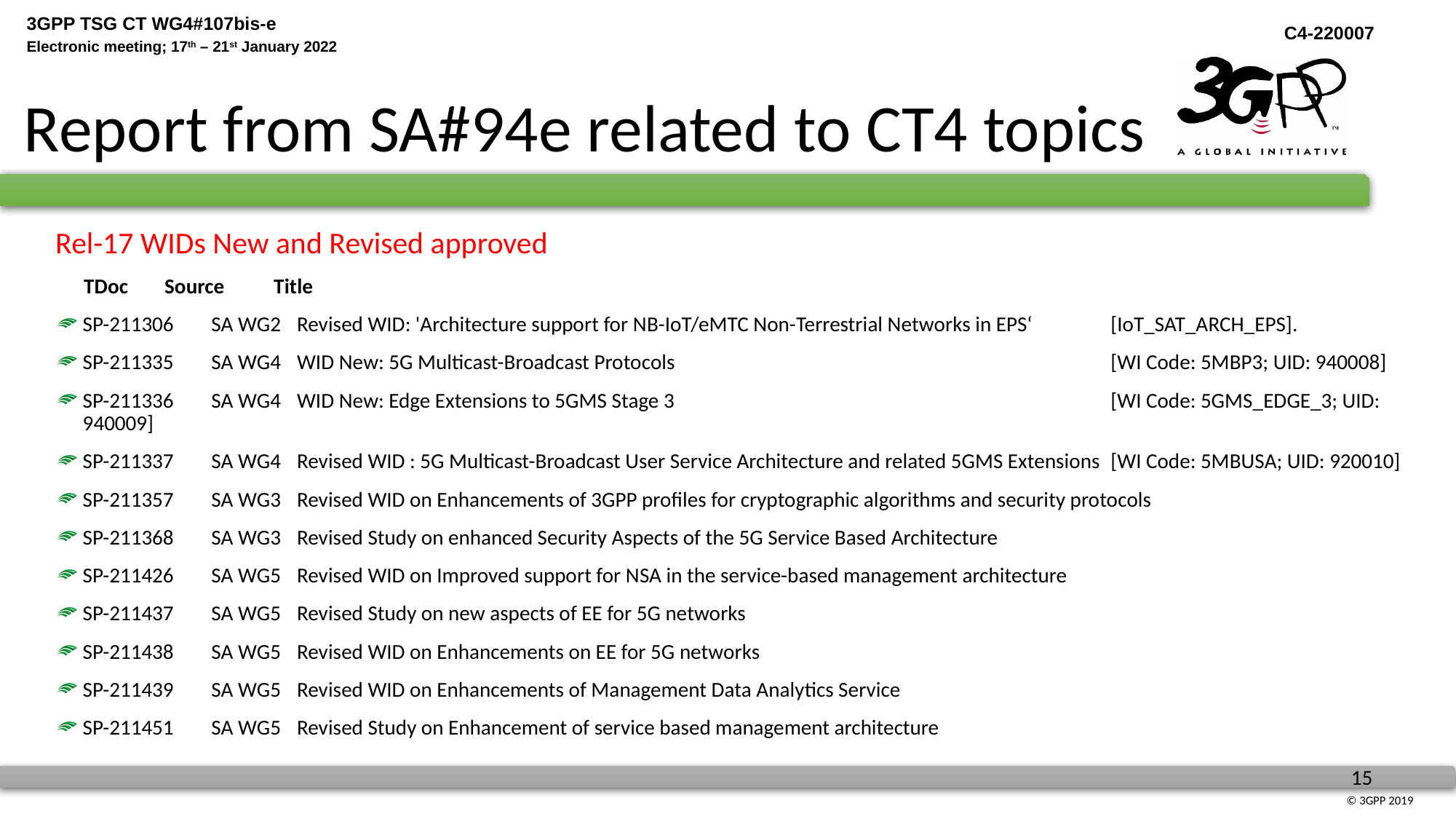

# Report from SA#94e related to CT4 topics
Rel-17 WIDs New and Revised approved
      TDoc	Source	Title
SP-211306	SA WG2	Revised WID: 'Architecture support for NB-IoT/eMTC Non-Terrestrial Networks in EPS‘	[IoT_SAT_ARCH_EPS].
SP-211335	SA WG4	WID New: 5G Multicast-Broadcast Protocols 	[WI Code: 5MBP3; UID: 940008]
SP-211336	SA WG4	WID New: Edge Extensions to 5GMS Stage 3  	[WI Code: 5GMS_EDGE_3; UID: 940009]
SP-211337	SA WG4	Revised WID : 5G Multicast-Broadcast User Service Architecture and related 5GMS Extensions 	[WI Code: 5MBUSA; UID: 920010]
SP-211357	SA WG3	Revised WID on Enhancements of 3GPP profiles for cryptographic algorithms and security protocols
SP-211368	SA WG3	Revised Study on enhanced Security Aspects of the 5G Service Based Architecture
SP-211426	SA WG5	Revised WID on Improved support for NSA in the service-based management architecture
SP-211437	SA WG5	Revised Study on new aspects of EE for 5G networks
SP-211438	SA WG5	Revised WID on Enhancements on EE for 5G networks
SP-211439	SA WG5	Revised WID on Enhancements of Management Data Analytics Service
SP-211451	SA WG5	Revised Study on Enhancement of service based management architecture